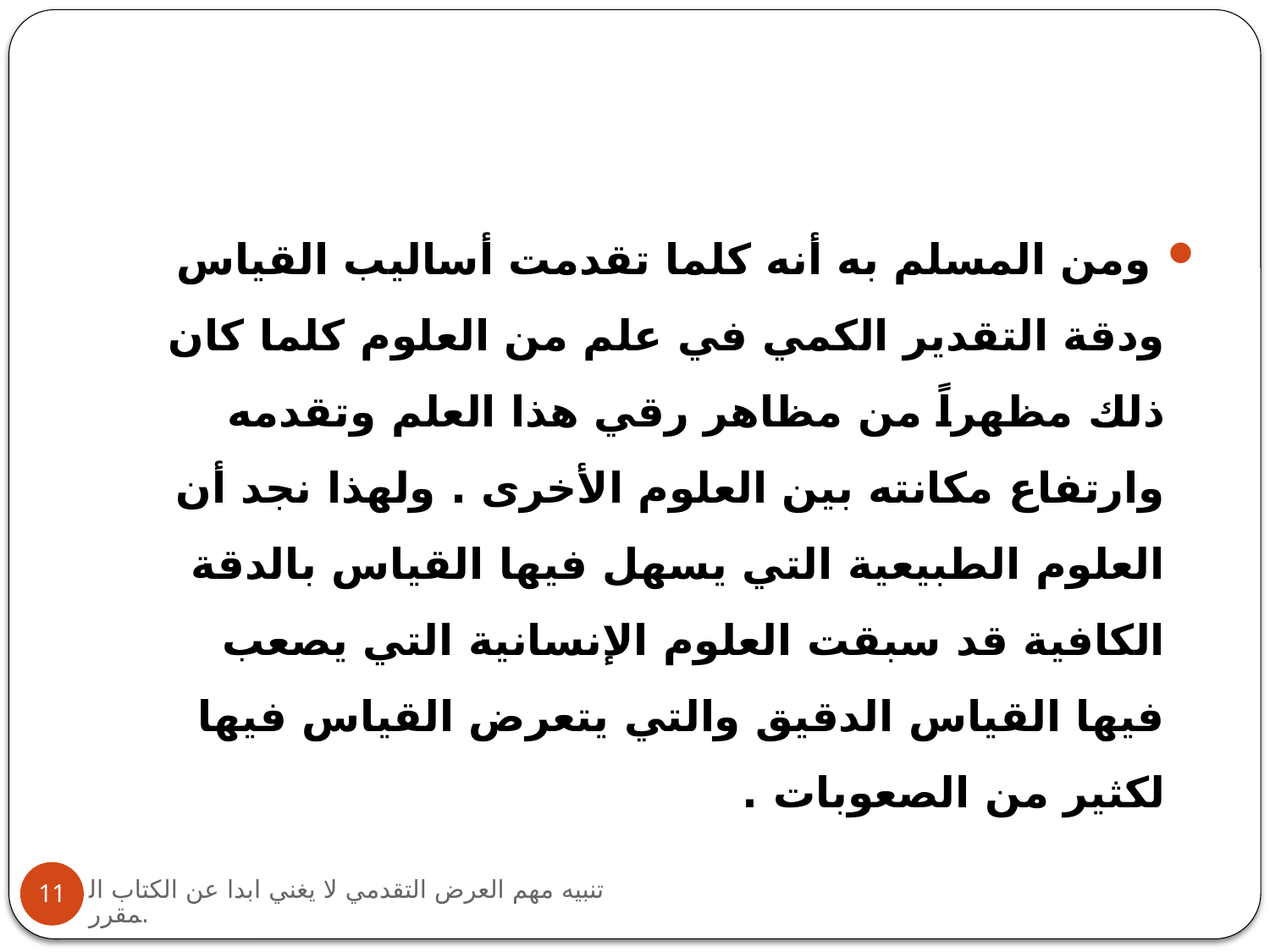

ومن المسلم به أنه كلما تقدمت أساليب القياس ودقة التقدير الكمي في علم من العلوم كلما كان ذلك مظهراً من مظاهر رقي هذا العلم وتقدمه وارتفاع مكانته بين العلوم الأخرى . ولهذا نجد أن العلوم الطبيعية التي يسهل فيها القياس بالدقة الكافية قد سبقت العلوم الإنسانية التي يصعب فيها القياس الدقيق والتي يتعرض القياس فيها لكثير من الصعوبات .

تنبيه مهم العرض التقدمي لا يغني ابدا عن الكتاب المقرر.
11